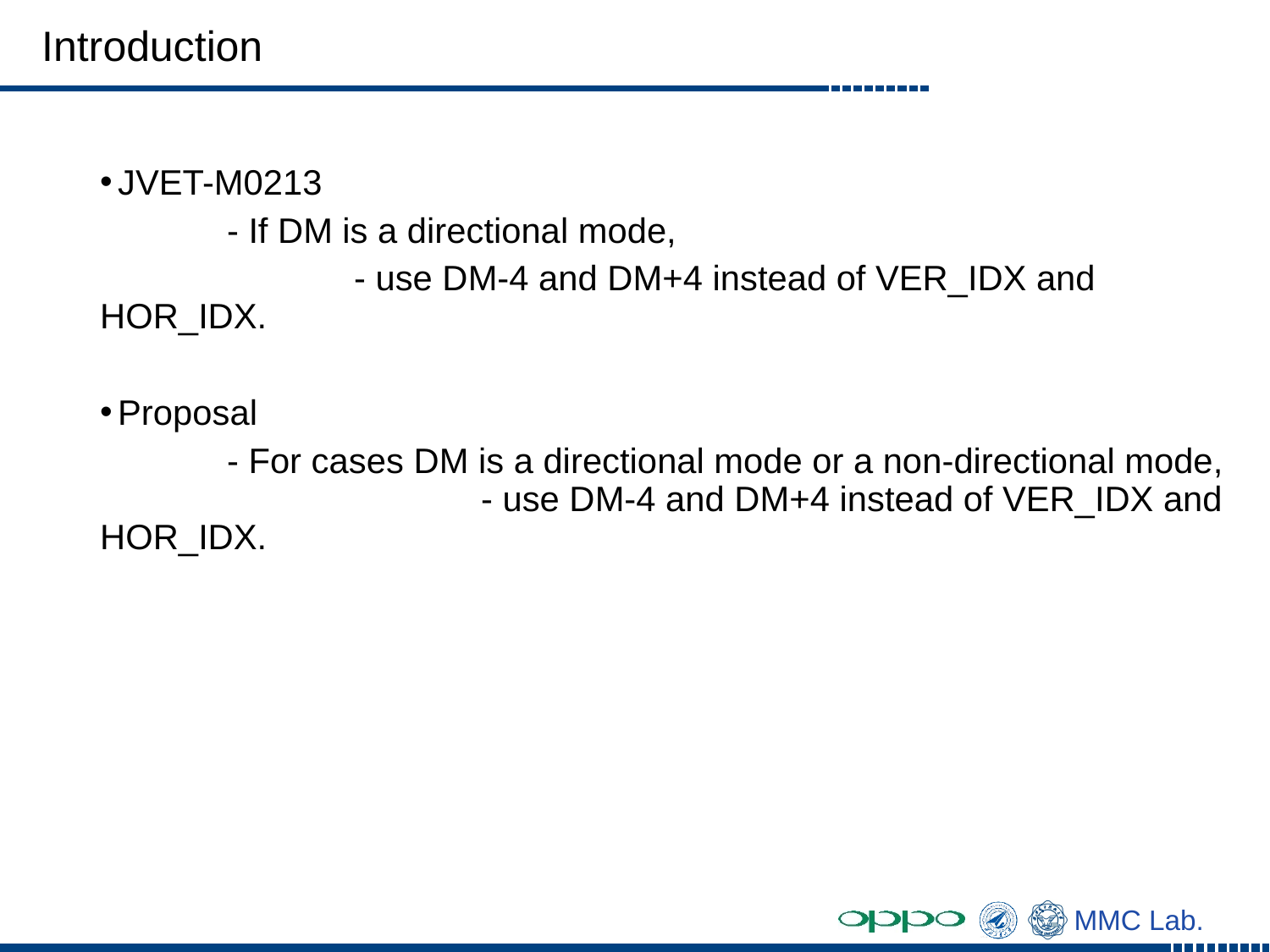

# Introduction

JVET-M0213
	- If DM is a directional mode,
		- use DM-4 and DM+4 instead of VER_IDX and HOR_IDX.

Proposal
	- For cases DM is a directional mode or a non-directional mode,			- use DM-4 and DM+4 instead of VER_IDX and HOR_IDX.